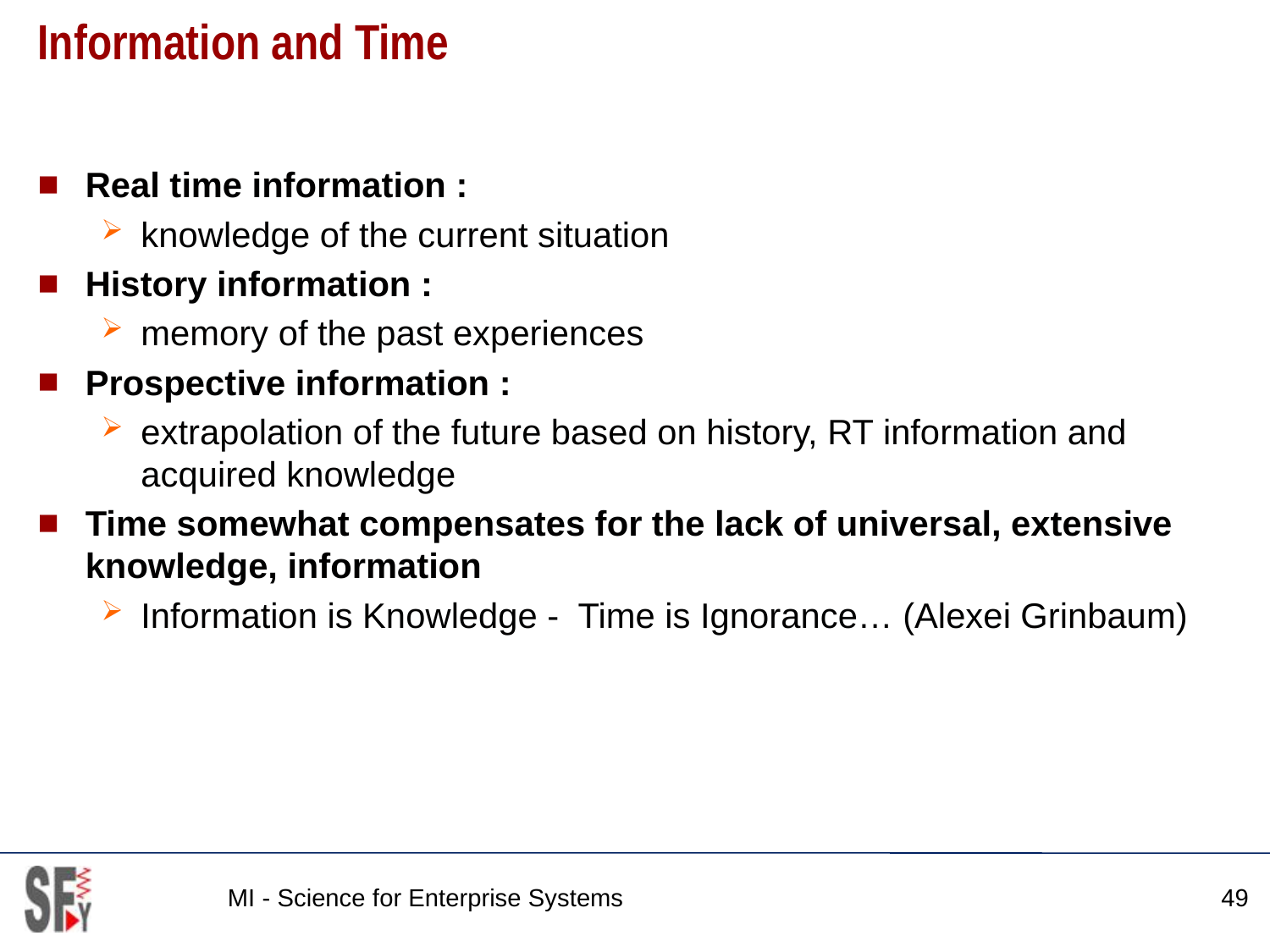

# Information and Time
Real time information :
knowledge of the current situation
History information :
memory of the past experiences
Prospective information :
extrapolation of the future based on history, RT information and acquired knowledge
Time somewhat compensates for the lack of universal, extensive knowledge, information
Information is Knowledge -  Time is Ignorance… (Alexei Grinbaum)

MI - Science for Enterprise Systems
49